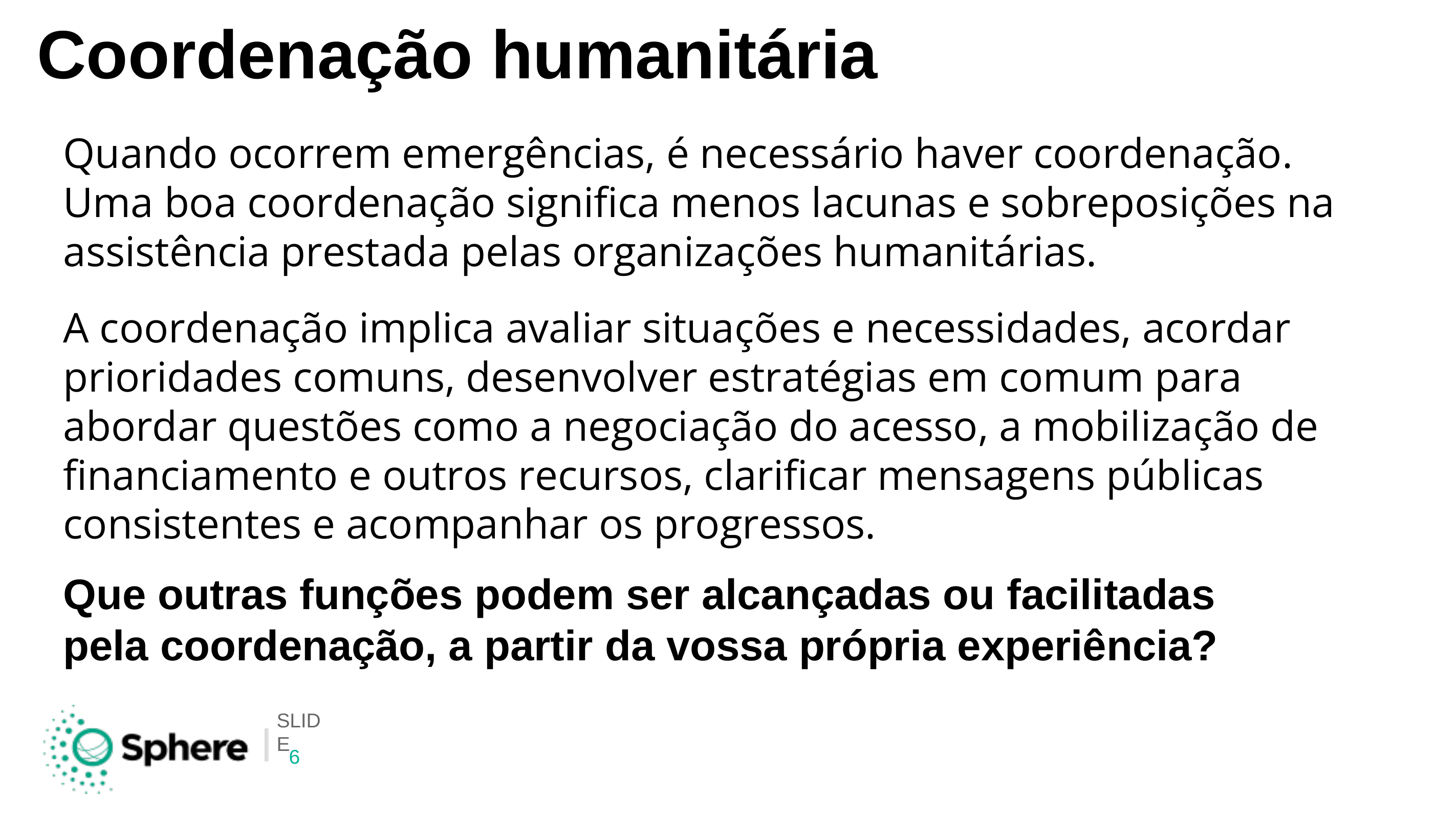

# Coordenação humanitária
Quando ocorrem emergências, é necessário haver coordenação. Uma boa coordenação significa menos lacunas e sobreposições na assistência prestada pelas organizações humanitárias.
A coordenação implica avaliar situações e necessidades, acordar prioridades comuns, desenvolver estratégias em comum para abordar questões como a negociação do acesso, a mobilização de financiamento e outros recursos, clarificar mensagens públicas consistentes e acompanhar os progressos.
Que outras funções podem ser alcançadas ou facilitadas pela coordenação, a partir da vossa própria experiência?

6